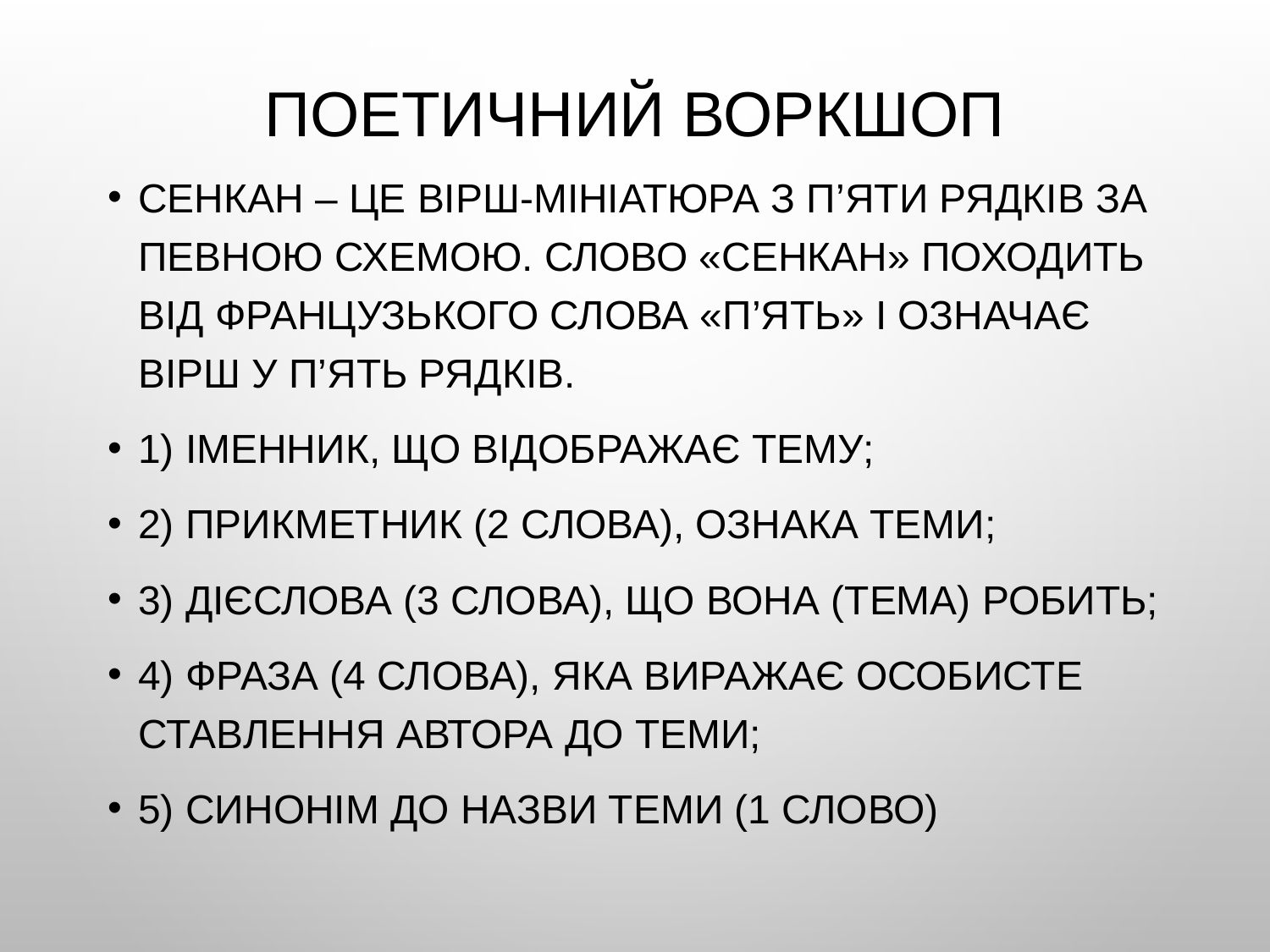

# Поетичний воркшоп
Сенкан – це вірш-мініатюра з п’яти рядків за певною схемою. Слово «сенкан» походить від французького слова «п’ять» і означає вірш у п’ять рядків.
1) іменник, що відображає тему;
2) прикметник (2 слова), ознака теми;
3) дієслова (3 слова), що вона (тема) робить;
4) фраза (4 слова), яка виражає особисте ставлення автора до теми;
5) синонім до назви теми (1 слово)